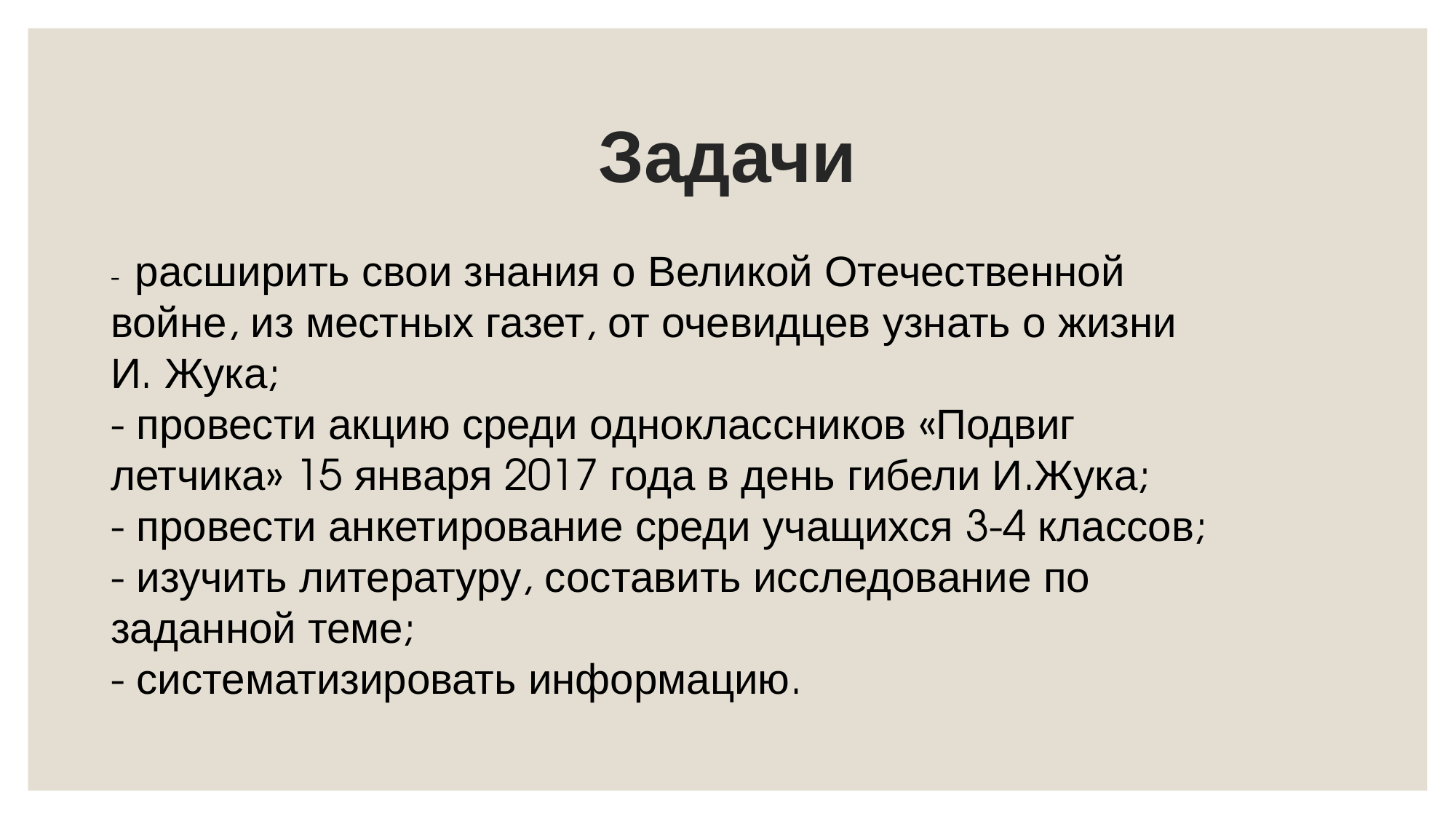

# Задачи

-  расширить свои знания о Великой Отечественной войне, из местных газет, от очевидцев узнать о жизни И. Жука;
- провести акцию среди одноклассников «Подвиг летчика» 15 января 2017 года в день гибели И.Жука;
- провести анкетирование среди учащихся 3-4 классов;
- изучить литературу, составить исследование по заданной теме;
- систематизировать информацию.